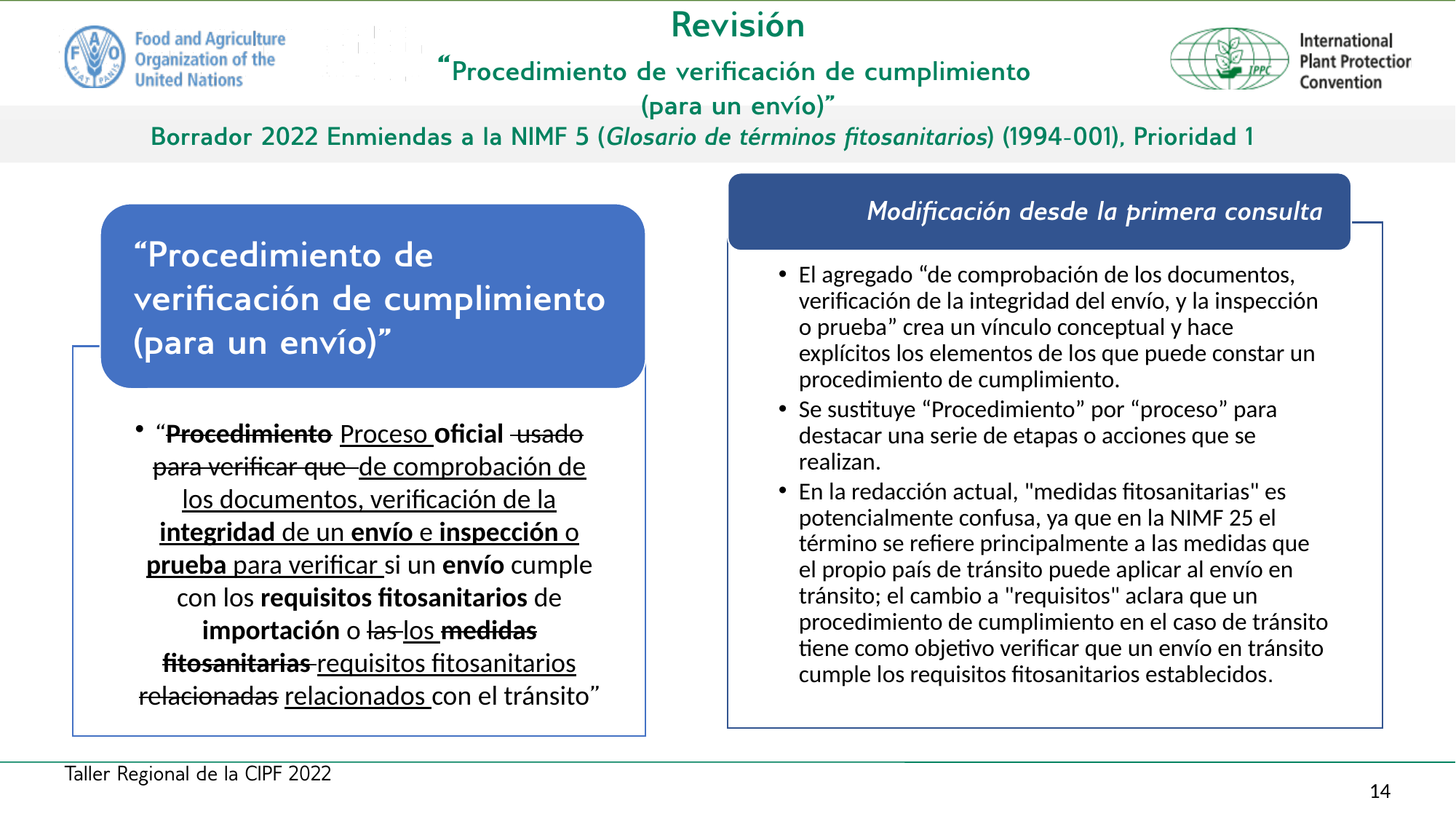

# Revisión “Procedimiento de verificación de cumplimiento (para un envío)”
Borrador 2022 Enmiendas a la NIMF 5 (Glosario de términos fitosanitarios) (1994-001), Prioridad 1

El agregado “de comprobación de los documentos, verificación de la integridad del envío, y la inspección o prueba” crea un vínculo conceptual y hace explícitos los elementos de los que puede constar un procedimiento de cumplimiento.
Se sustituye “Procedimiento” por “proceso” para destacar una serie de etapas o acciones que se realizan.
En la redacción actual, "medidas fitosanitarias" es potencialmente confusa, ya que en la NIMF 25 el término se refiere principalmente a las medidas que el propio país de tránsito puede aplicar al envío en tránsito; el cambio a "requisitos" aclara que un procedimiento de cumplimiento en el caso de tránsito tiene como objetivo verificar que un envío en tránsito cumple los requisitos fitosanitarios establecidos.
Modificación desde la primera consulta
“Procedimiento Proceso oficial  usado para verificar que  de comprobación de los documentos, verificación de la integridad de un envío e inspección o prueba para verificar si un envío cumple con los requisitos fitosanitarios de importación o las los medidas fitosanitarias requisitos fitosanitarios relacionadas relacionados con el tránsito”
“Procedimiento de verificación de cumplimiento (para un envío)”
Taller Regional de la CIPF 2022